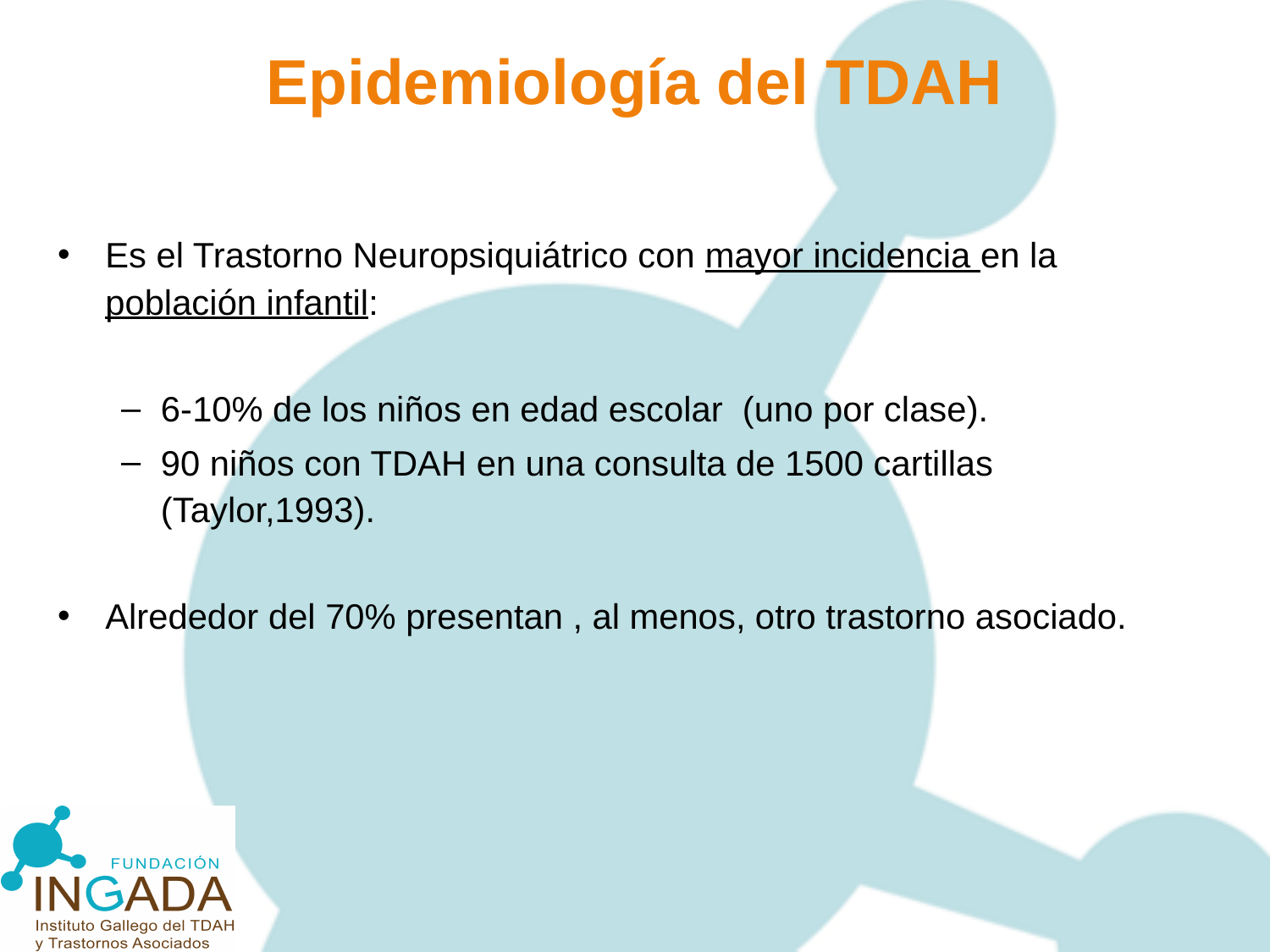

Epidemiología del TDAH
Es el Trastorno Neuropsiquiátrico con mayor incidencia en la población infantil:

6-10% de los niños en edad escolar  (uno por clase).
90 niños con TDAH en una consulta de 1500 cartillas (Taylor,1993).

Alrededor del 70% presentan , al menos, otro trastorno asociado.